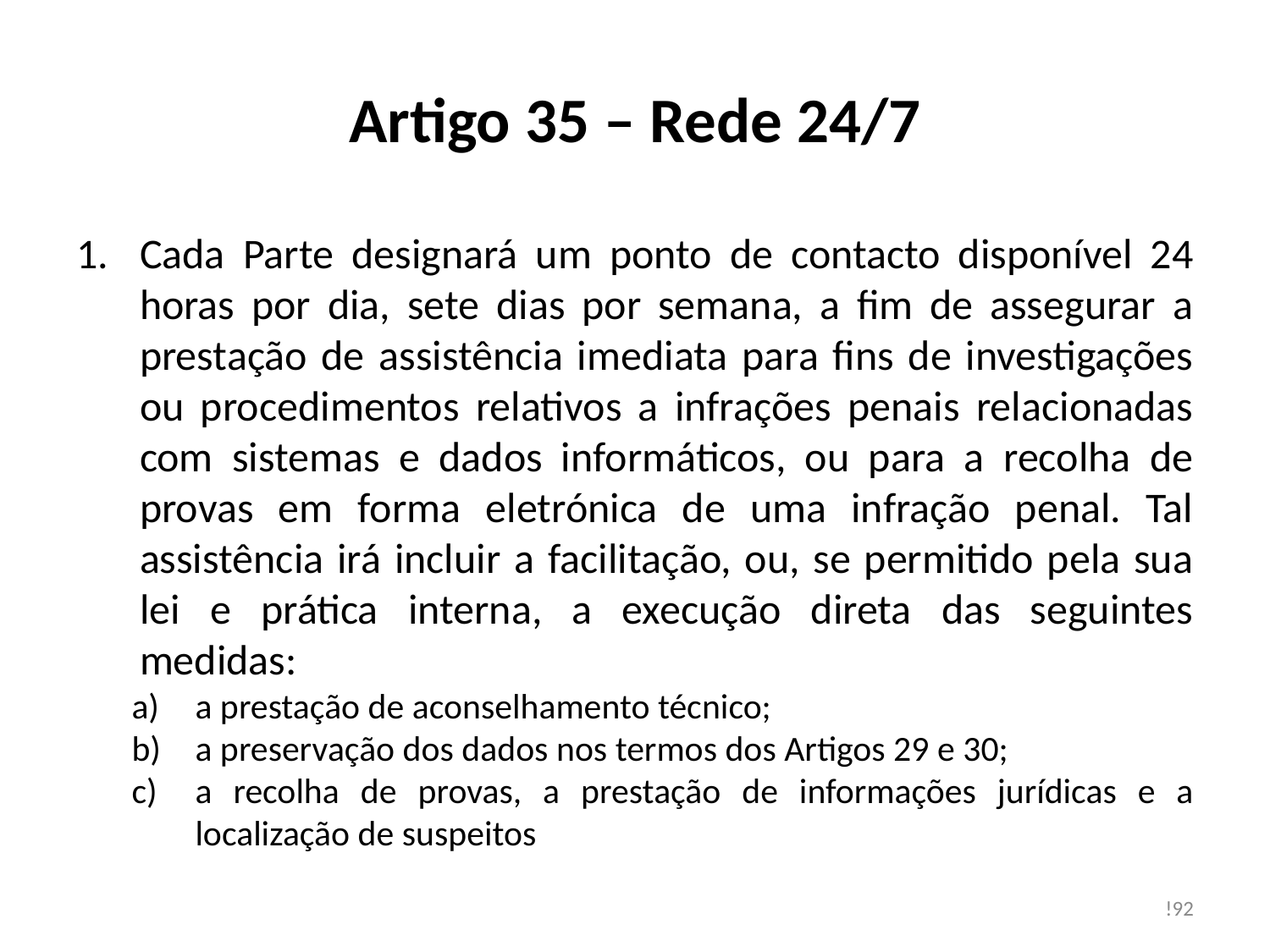

# Artigo 35 – Rede 24/7
Cada Parte designará um ponto de contacto disponível 24 horas por dia, sete dias por semana, a fim de assegurar a prestação de assistência imediata para fins de investigações ou procedimentos relativos a infrações penais relacionadas com sistemas e dados informáticos, ou para a recolha de provas em forma eletrónica de uma infração penal. Tal assistência irá incluir a facilitação, ou, se permitido pela sua lei e prática interna, a execução direta das seguintes medidas:
a prestação de aconselhamento técnico;
a preservação dos dados nos termos dos Artigos 29 e 30;
a recolha de provas, a prestação de informações jurídicas e a localização de suspeitos
!92